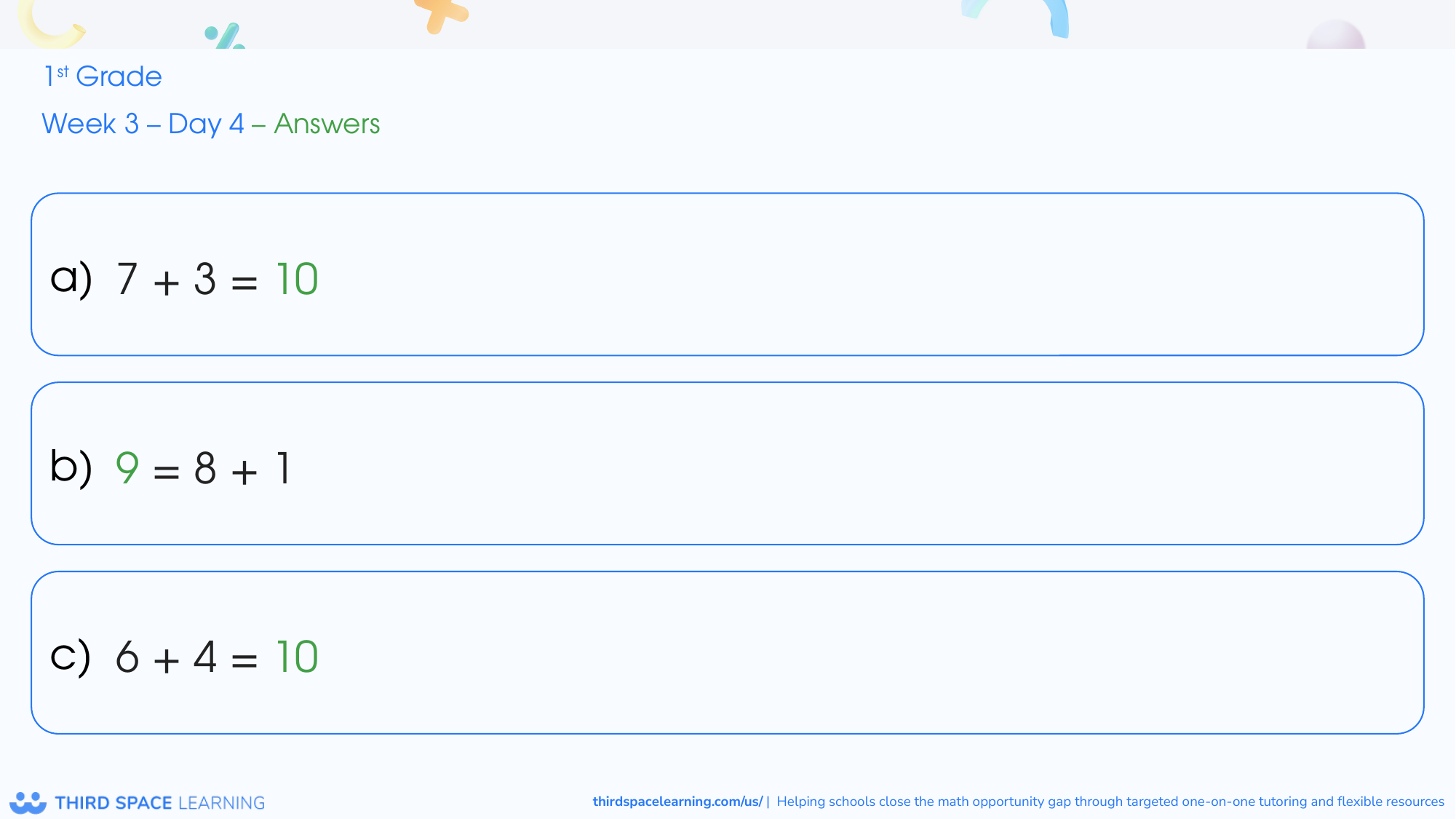

1st Grade
Week 3 – Day 4 – Answers
7 + 3 = 10
9 = 8 + 1
6 + 4 = 10